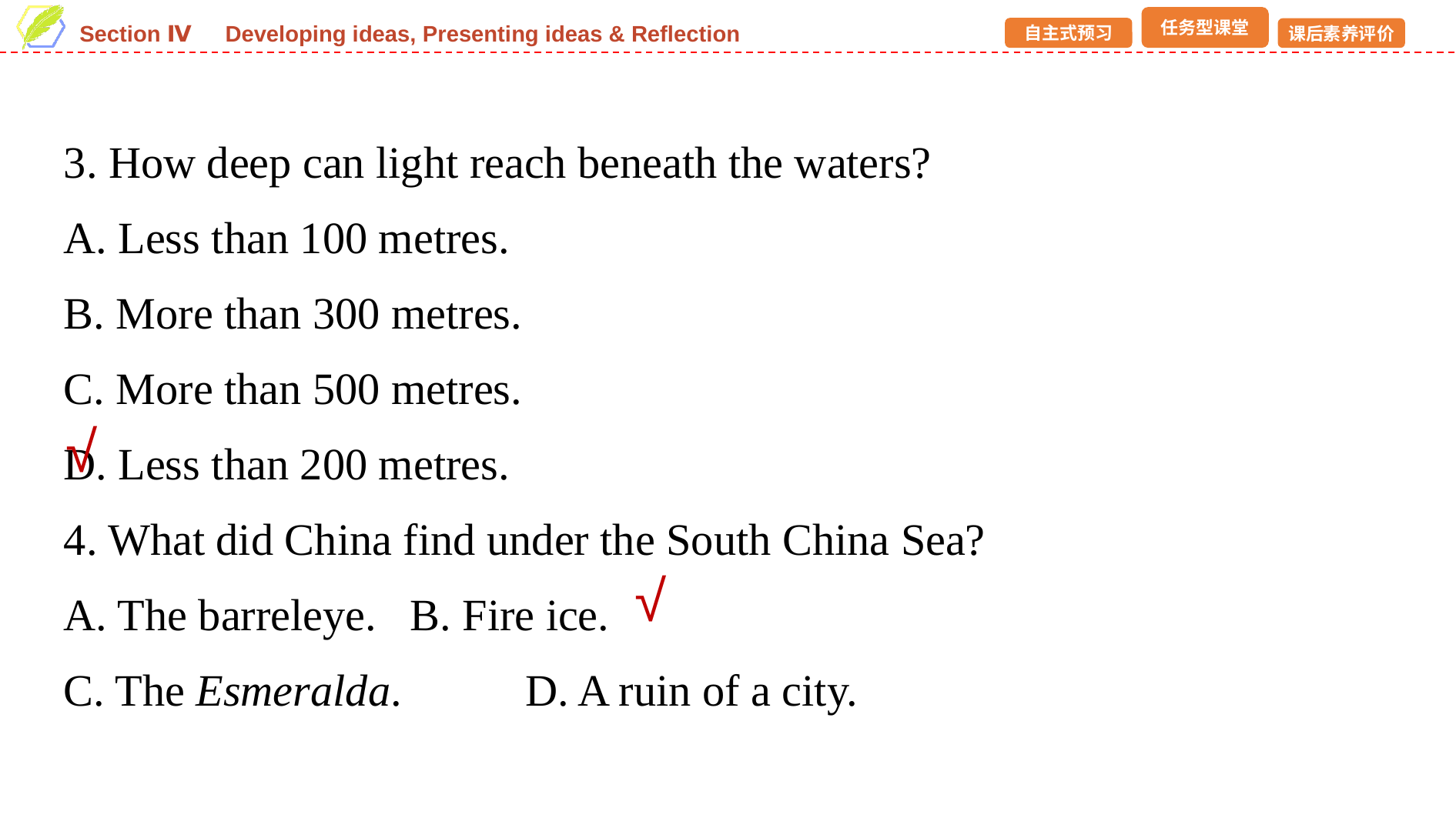

3. How deep can light reach beneath the waters?
A. Less than 100 metres.
B. More than 300 metres.
C. More than 500 metres.
D. Less than 200 metres.
4. What did China find under the South China Sea?
A. The barreleye. 	B. Fire ice.
C. The Esmeralda.  	D. A ruin of a city.
√
√